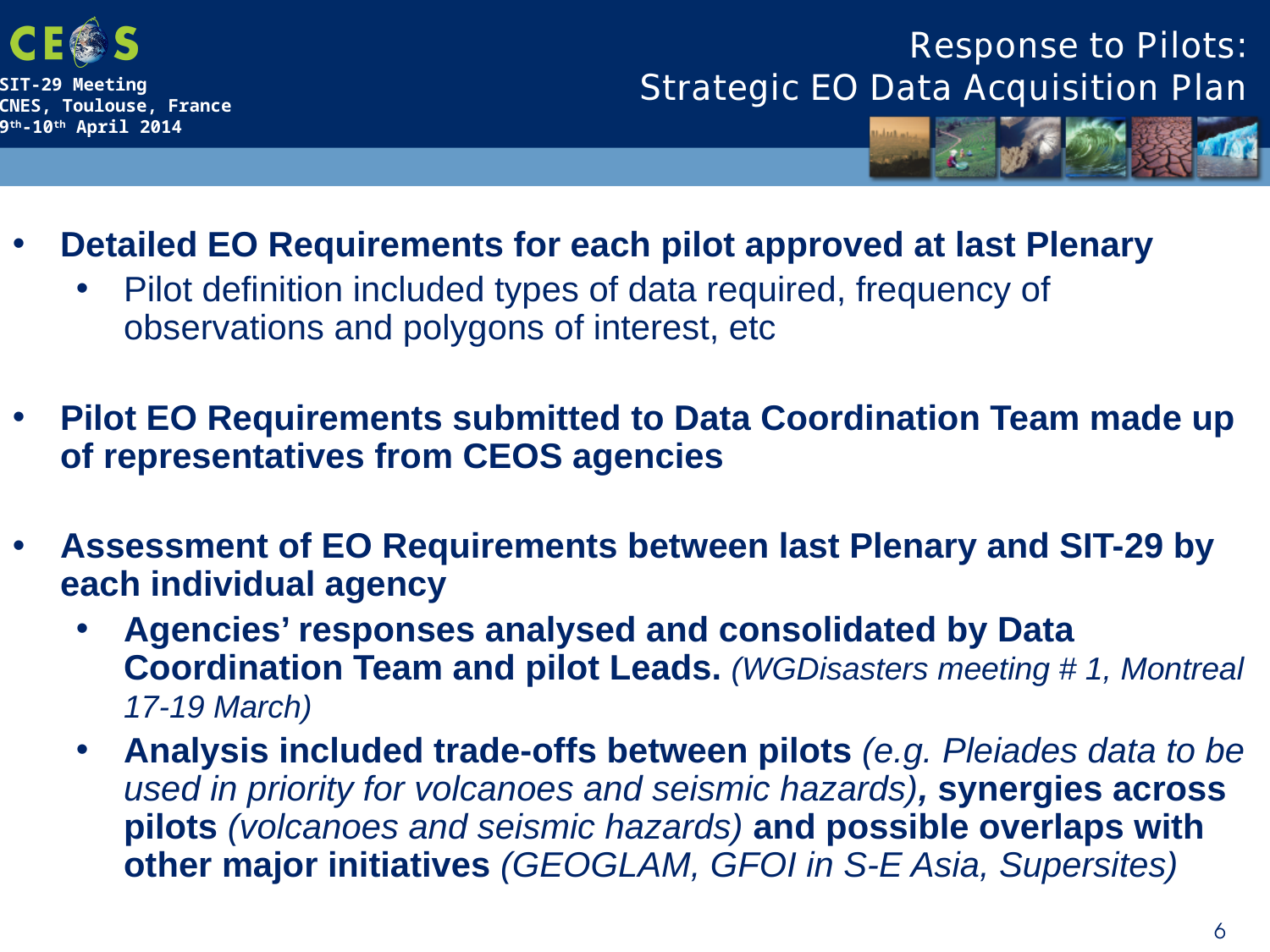

Response to Pilots:
 Strategic EO Data Acquisition Plan
Detailed EO Requirements for each pilot approved at last Plenary
Pilot definition included types of data required, frequency of observations and polygons of interest, etc

Pilot EO Requirements submitted to Data Coordination Team made up of representatives from CEOS agencies

Assessment of EO Requirements between last Plenary and SIT-29 by each individual agency
Agencies’ responses analysed and consolidated by Data Coordination Team and pilot Leads. (WGDisasters meeting # 1, Montreal 17-19 March)
Analysis included trade-offs between pilots (e.g. Pleiades data to be used in priority for volcanoes and seismic hazards), synergies across pilots (volcanoes and seismic hazards) and possible overlaps with other major initiatives (GEOGLAM, GFOI in S-E Asia, Supersites)
6